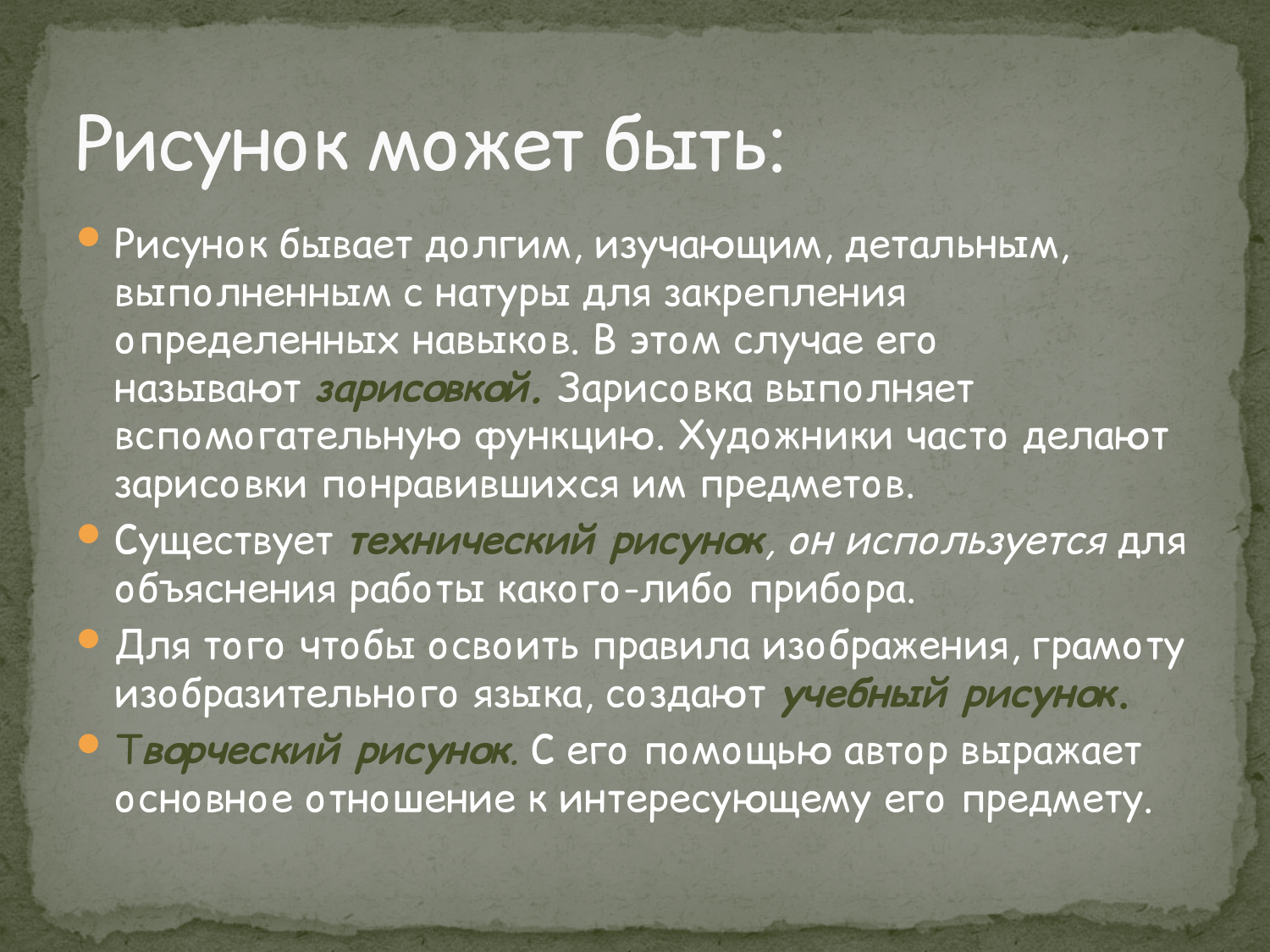

# Рисунок может быть:
Рисунок бывает долгим, изучающим, детальным, выполненным с натуры для закрепления определенных навыков. В этом случае его называют зарисовкой. Зарисовка выполняет вспомогательную функцию. Художники часто делают зарисовки понравившихся им предметов.
Существует технический рисунок, он используется для объяснения работы какого-либо прибора.
Для того чтобы освоить правила изображения, грамоту изобразительного языка, создают учебный рисунок.
Творческий рисунок. С его помощью автор выражает основное отношение к интересующему его предмету.